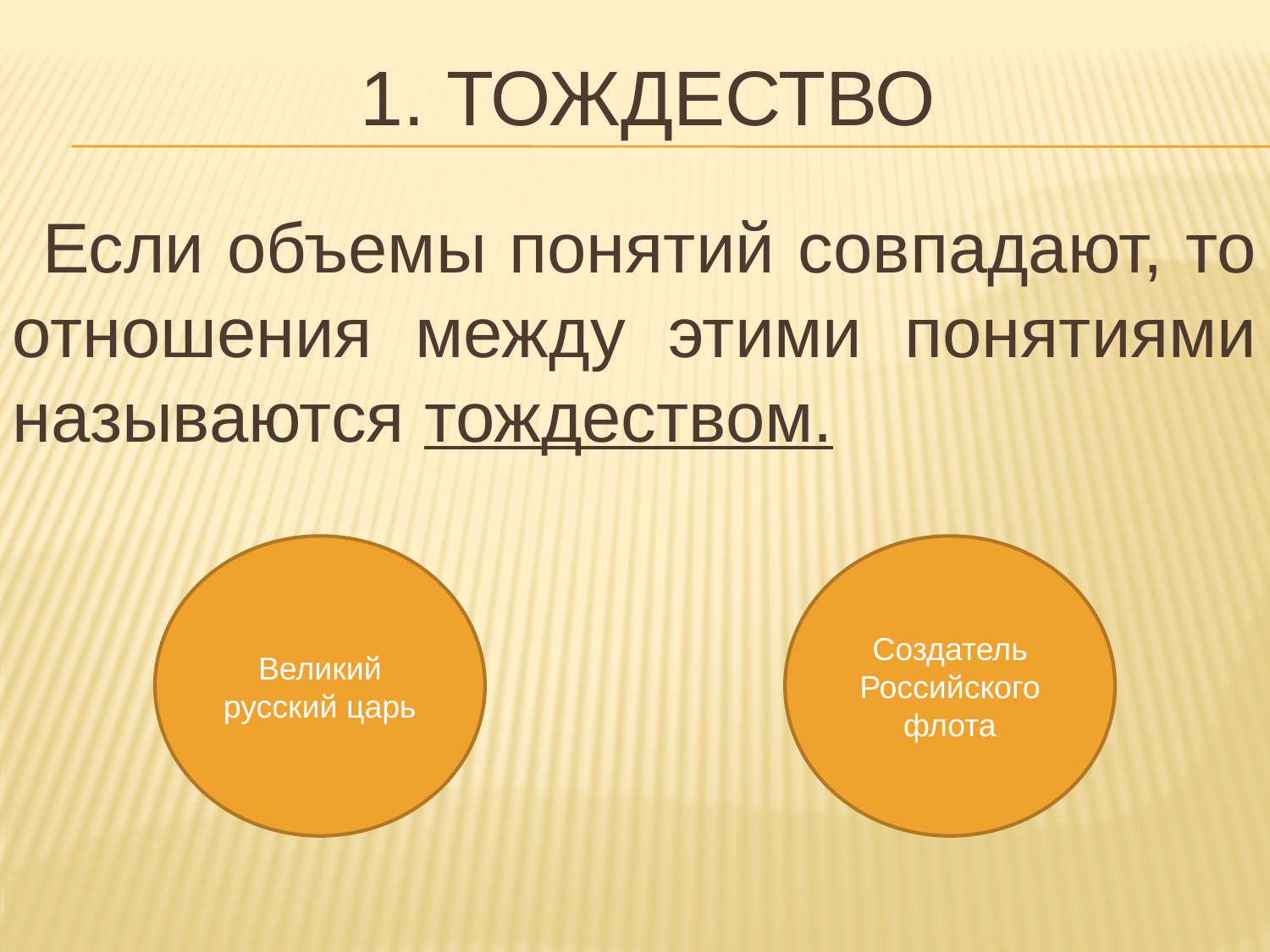

# 1. тождество
Если объемы понятий совпадают, то отношения между этими понятиями называются тождеством.

Великий русский царь
Создатель Российского флота